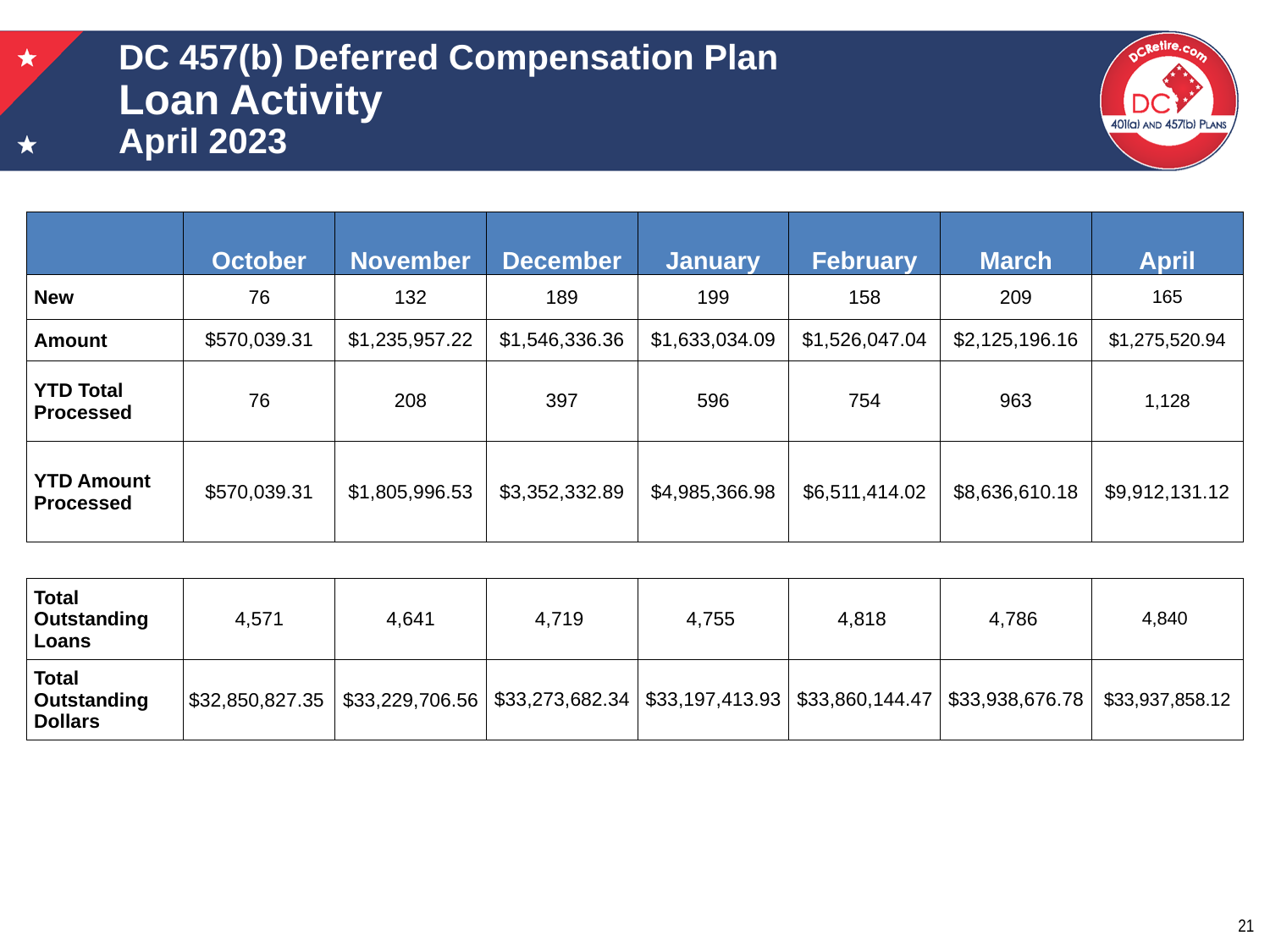

# DC 457(b) Deferred Compensation Plan Loan Activity April 2023
|  | October | November | December | January | February | March | April |
| --- | --- | --- | --- | --- | --- | --- | --- |
| New | 76 | 132 | 189 | 199 | 158 | 209 | 165 |
| Amount | $570,039.31 | $1,235,957.22 | $1,546,336.36 | $1,633,034.09 | $1,526,047.04 | $2,125,196.16 | $1,275,520.94 |
| YTD Total Processed | 76 | 208 | 397 | 596 | 754 | 963 | 1,128 |
| YTD Amount Processed | $570,039.31 | $1,805,996.53 | $3,352,332.89 | $4,985,366.98 | $6,511,414.02 | $8,636,610.18 | $9,912,131.12 |
|  |  |  |  |  |  |  |  |
| Total Outstanding Loans | 4,571 | 4,641 | 4,719 | 4,755 | 4,818 | 4,786 | 4,840 |
| Total Outstanding Dollars | $32,850,827.35 | $33,229,706.56 | $33,273,682.34 | $33,197,413.93 | $33,860,144.47 | $33,938,676.78 | $33,937,858.12 |